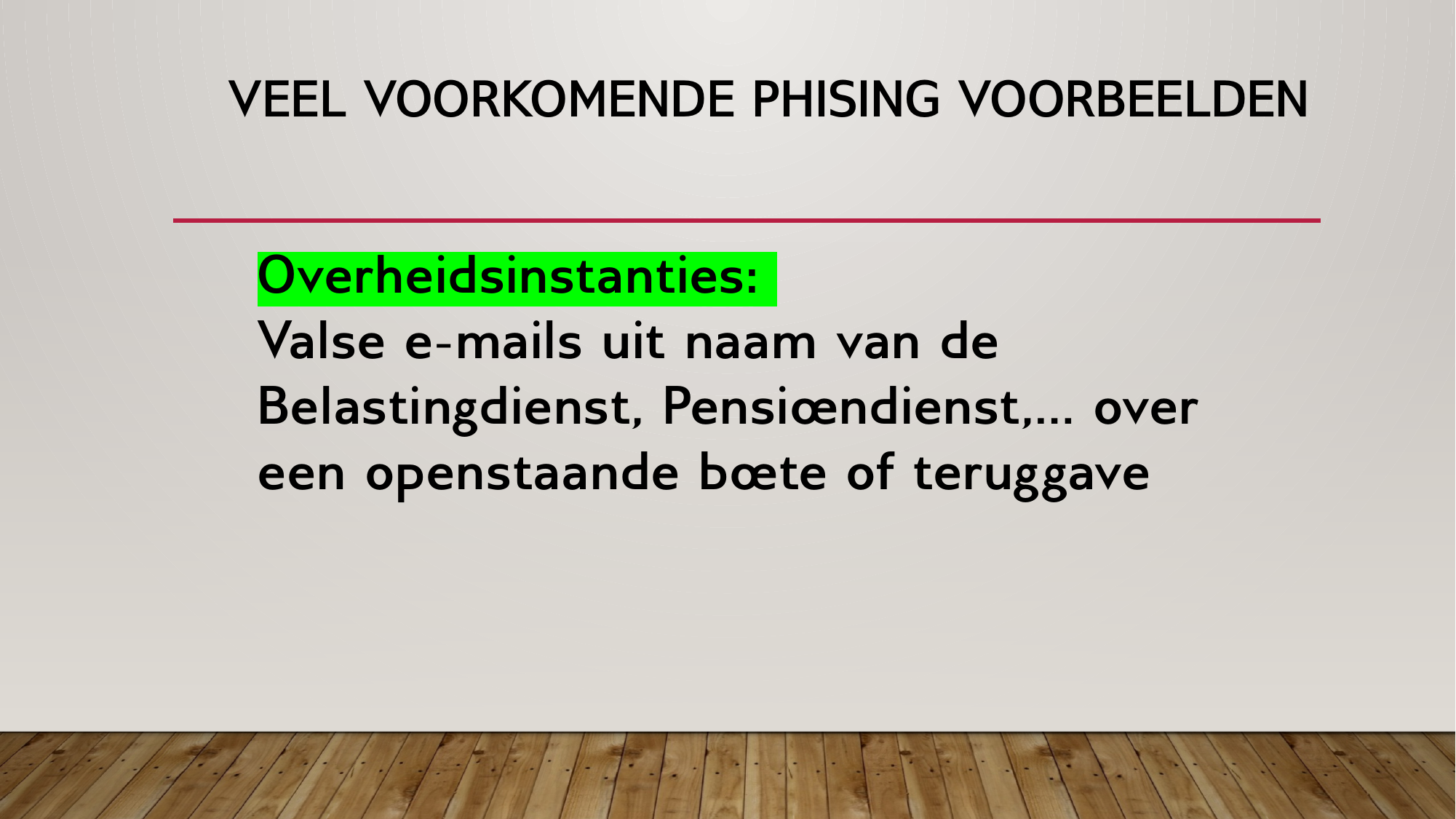

# VEEL VOORKOMENDE PHISING VOORBEELDEN

Overheidsinstanties:
Valse e-mails uit naam van de Belastingdienst, Pensioendienst,… over een openstaande boete of teruggave